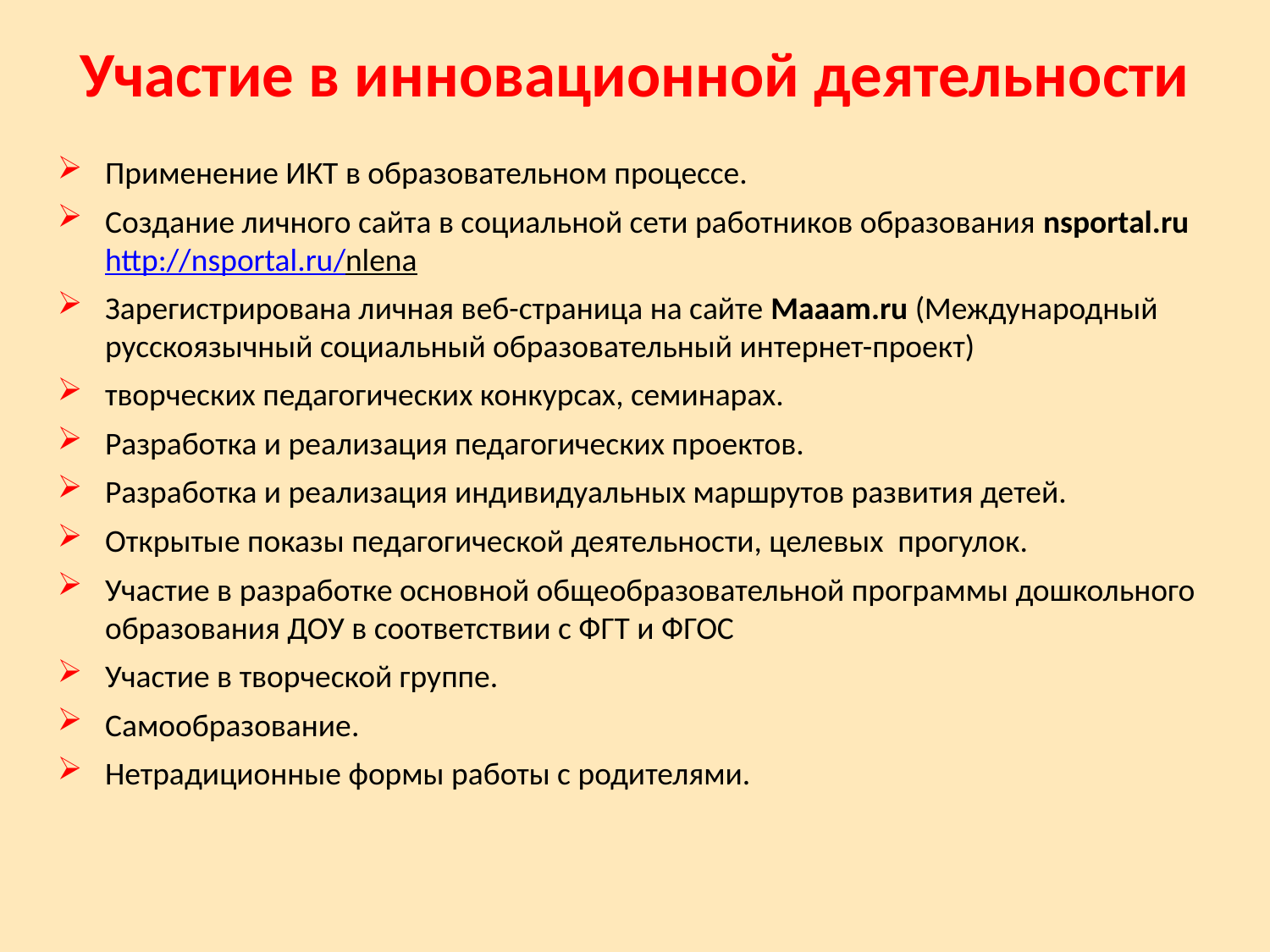

Участие в инновационной деятельности
Применение ИКТ в образовательном процессе.
Создание личного сайта в социальной сети работников образования nsportal.ru http://nsportal.ru/nlena
Зарегистрирована личная веб-страница на сайте Maaam.ru (Международный русскоязычный социальный образовательный интернет-проект)
творческих педагогических конкурсах, семинарах.
Разработка и реализация педагогических проектов.
Разработка и реализация индивидуальных маршрутов развития детей.
Открытые показы педагогической деятельности, целевых  прогулок.
Участие в разработке основной общеобразовательной программы дошкольного образования ДОУ в соответствии с ФГТ и ФГОС
Участие в творческой группе.
Самообразование.
Нетрадиционные формы работы с родителями.